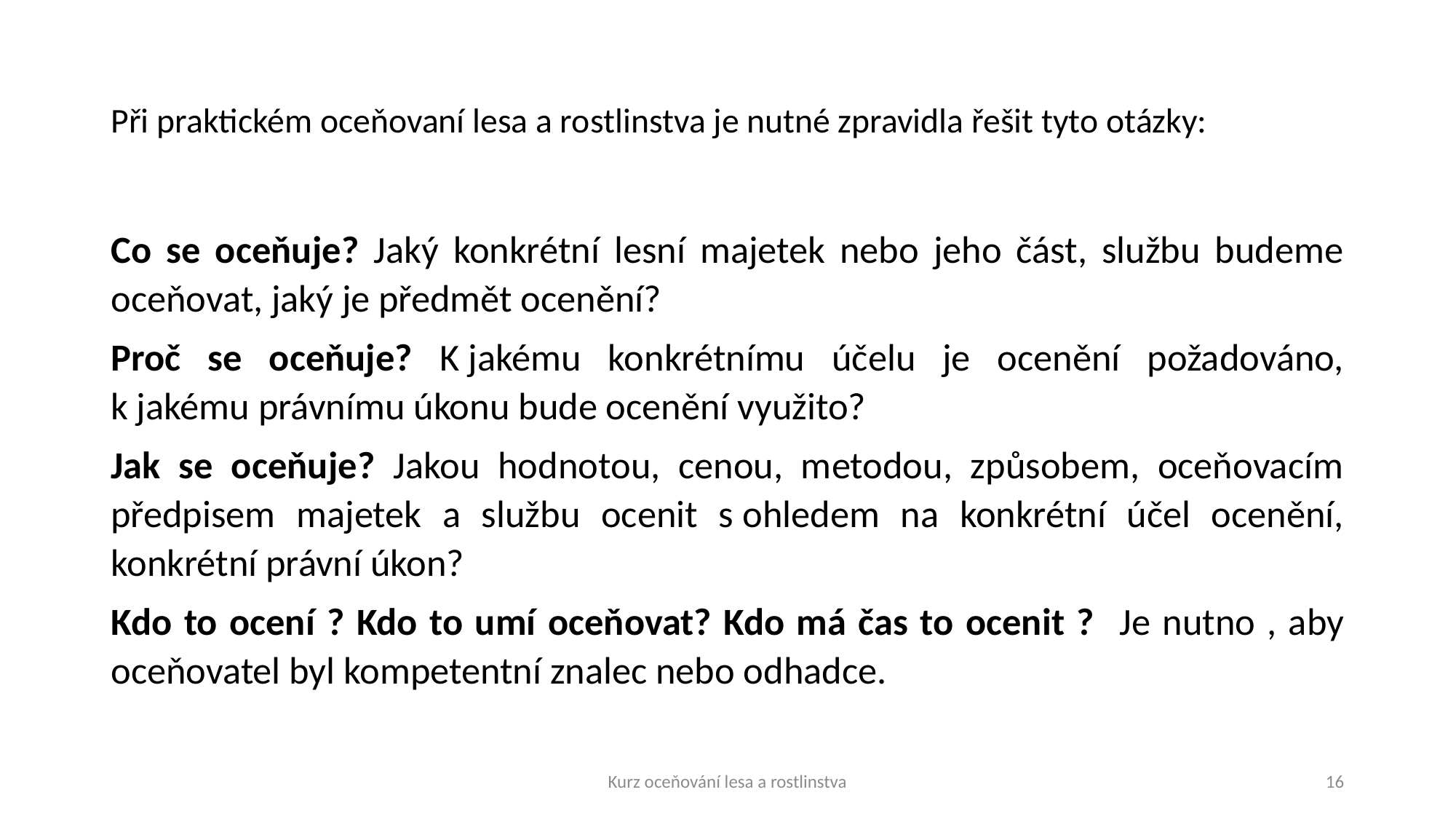

# Při praktickém oceňovaní lesa a rostlinstva je nutné zpravidla řešit tyto otázky:

Co se oceňuje? Jaký konkrétní lesní majetek nebo jeho část, službu budeme oceňovat, jaký je předmět ocenění?
Proč se oceňuje? K jakému konkrétnímu účelu je ocenění požadováno, k jakému právnímu úkonu bude ocenění využito?
Jak se oceňuje? Jakou hodnotou, cenou, metodou, způsobem, oceňovacím předpisem majetek a službu ocenit s ohledem na konkrétní účel ocenění, konkrétní právní úkon?
Kdo to ocení ? Kdo to umí oceňovat? Kdo má čas to ocenit ?  Je nutno , aby oceňovatel byl kompetentní znalec nebo odhadce.

Kurz oceňování lesa a rostlinstva
16